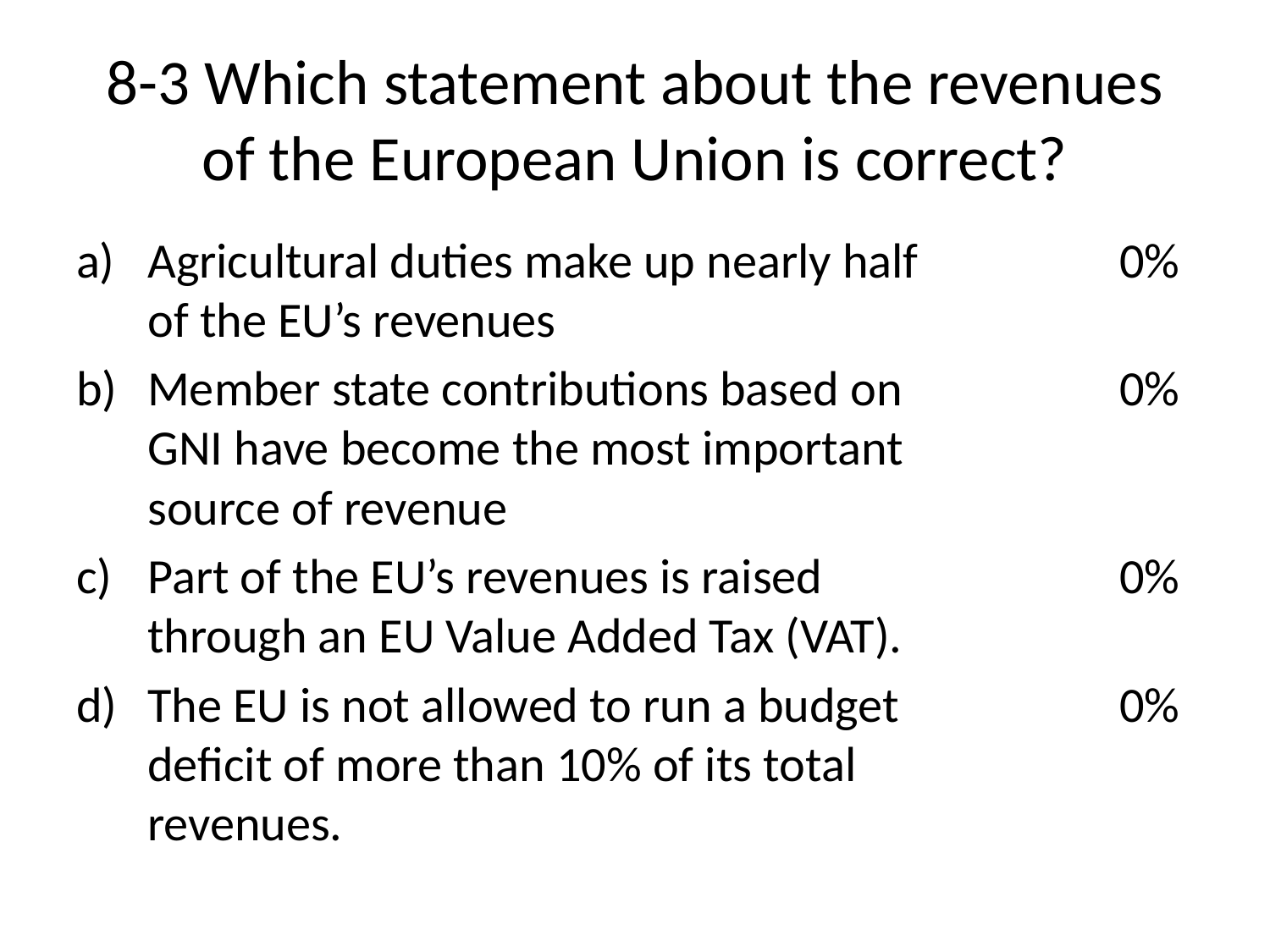

# 8-3 Which statement about the revenues of the European Union is correct?
Agricultural duties make up nearly half of the EU’s revenues
Member state contributions based on GNI have become the most important source of revenue
Part of the EU’s revenues is raised through an EU Value Added Tax (VAT).
The EU is not allowed to run a budget deficit of more than 10% of its total revenues.
0%
0%
0%
0%